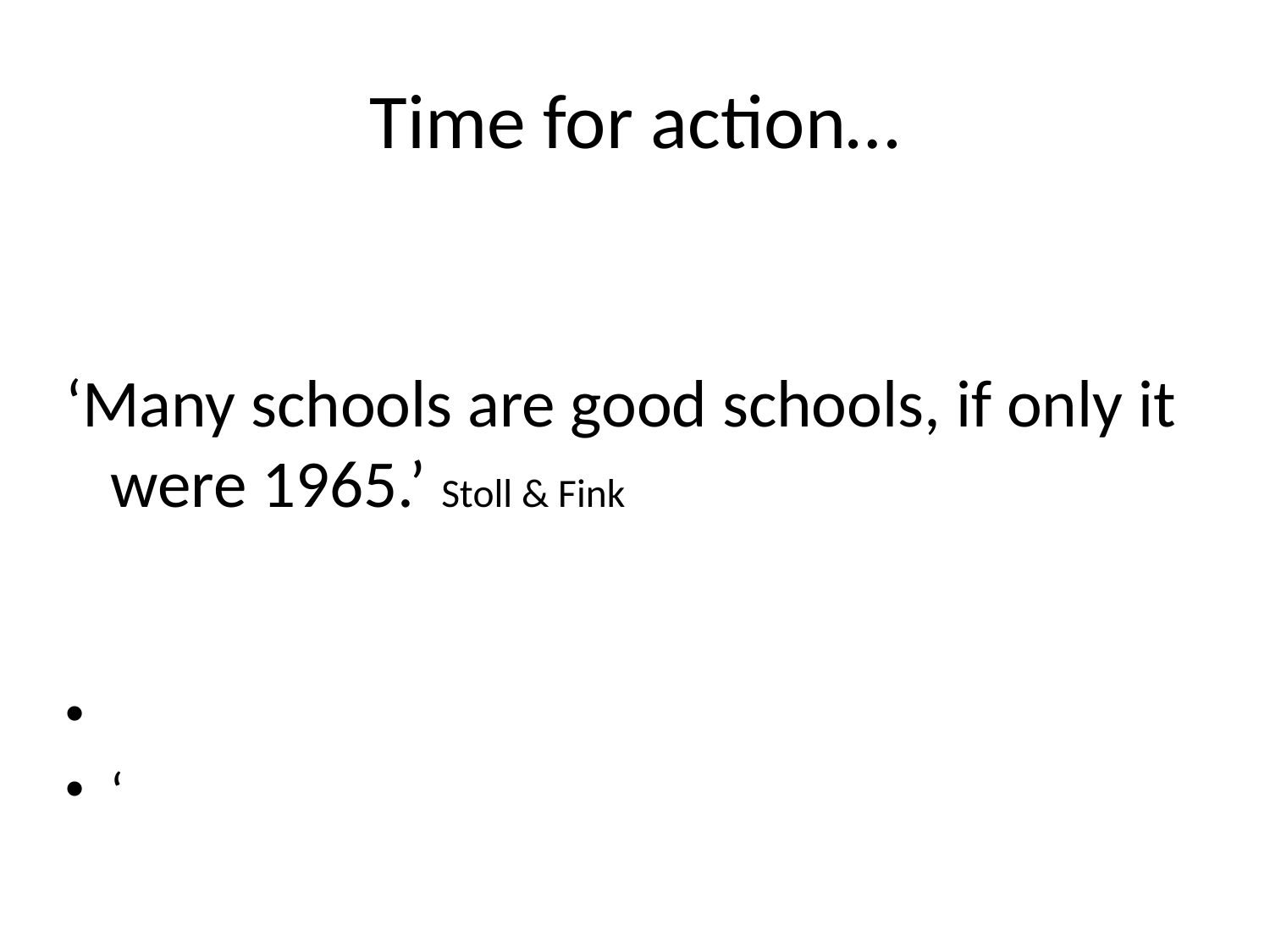

# Time for action…

‘Many schools are good schools, if only it were 1965.’ Stoll & Fink

‘